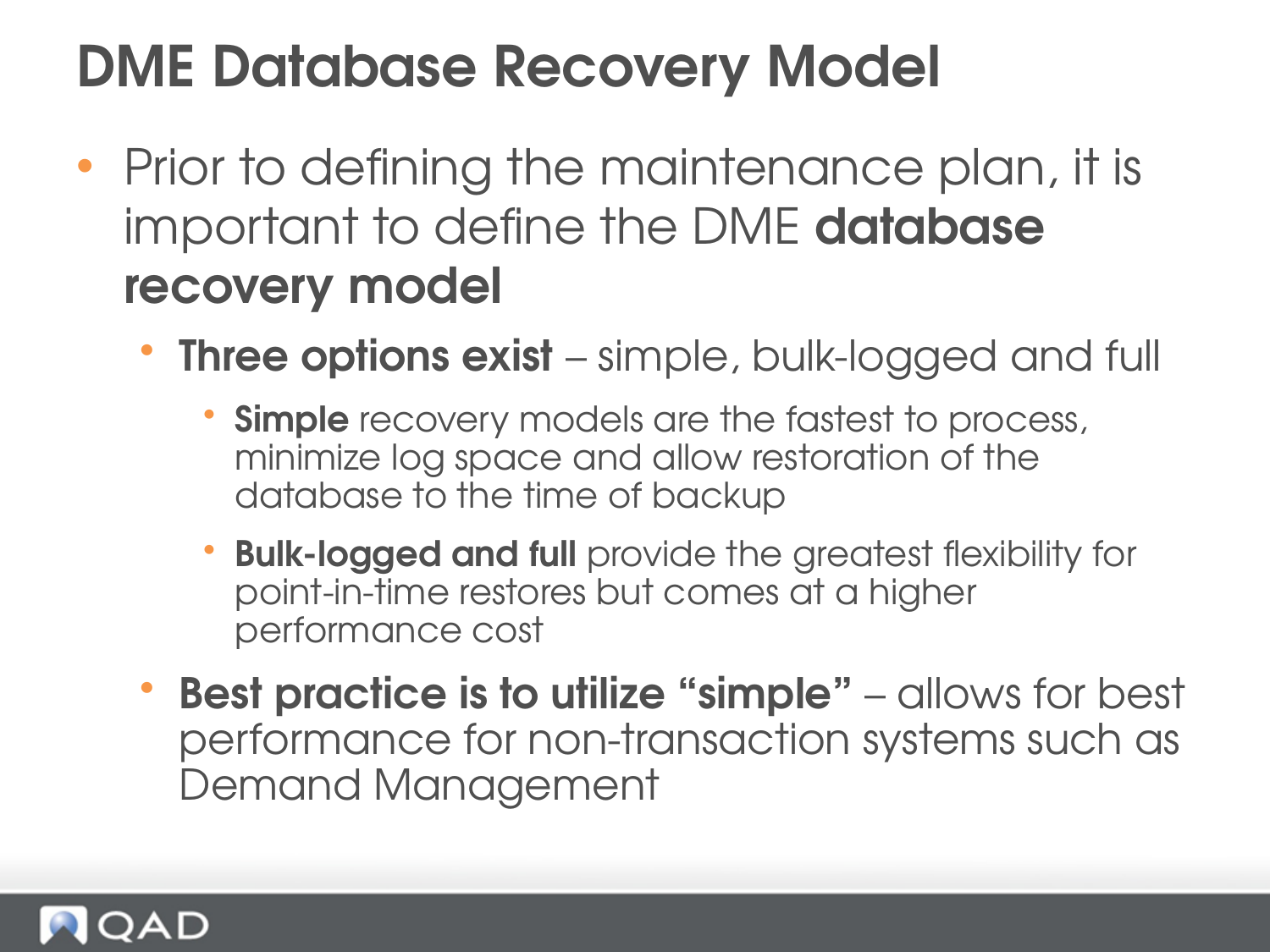

# DME Database Recovery Model
Prior to defining the maintenance plan, it is important to define the DME database recovery model
Three options exist – simple, bulk-logged and full
Simple recovery models are the fastest to process, minimize log space and allow restoration of the database to the time of backup
Bulk-logged and full provide the greatest flexibility for point-in-time restores but comes at a higher performance cost
Best practice is to utilize “simple” – allows for best performance for non-transaction systems such as Demand Management